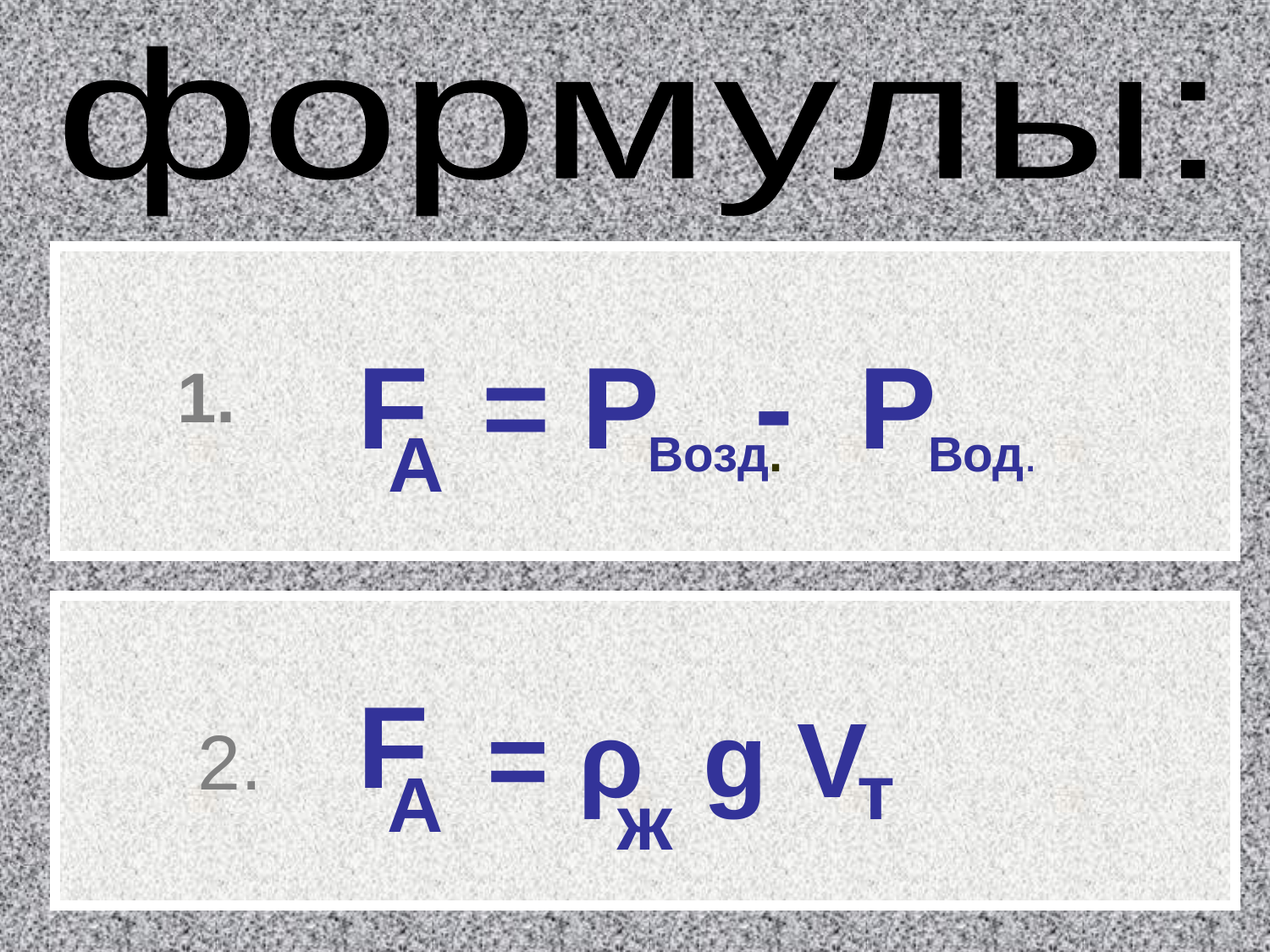

формулы:

F
A
= P   -  P
Возд.
Вод.
1.

F
A
= ρ  g V
т
ж
2.